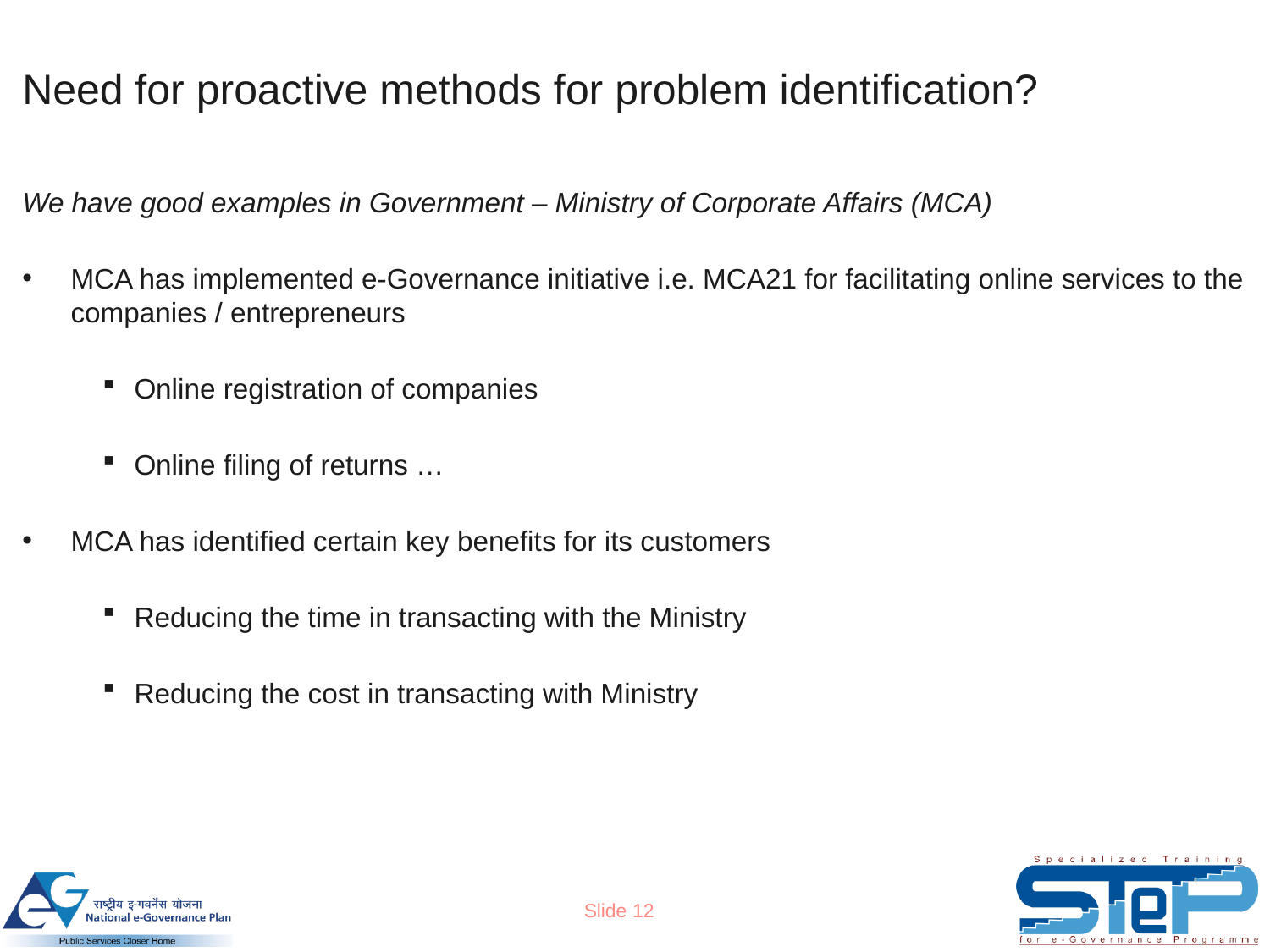

Need for proactive methods for problem identification?
We have good examples in Government – Ministry of Corporate Affairs (MCA)
MCA has implemented e-Governance initiative i.e. MCA21 for facilitating online services to the companies / entrepreneurs
Online registration of companies
Online filing of returns …
MCA has identified certain key benefits for its customers
Reducing the time in transacting with the Ministry
Reducing the cost in transacting with Ministry